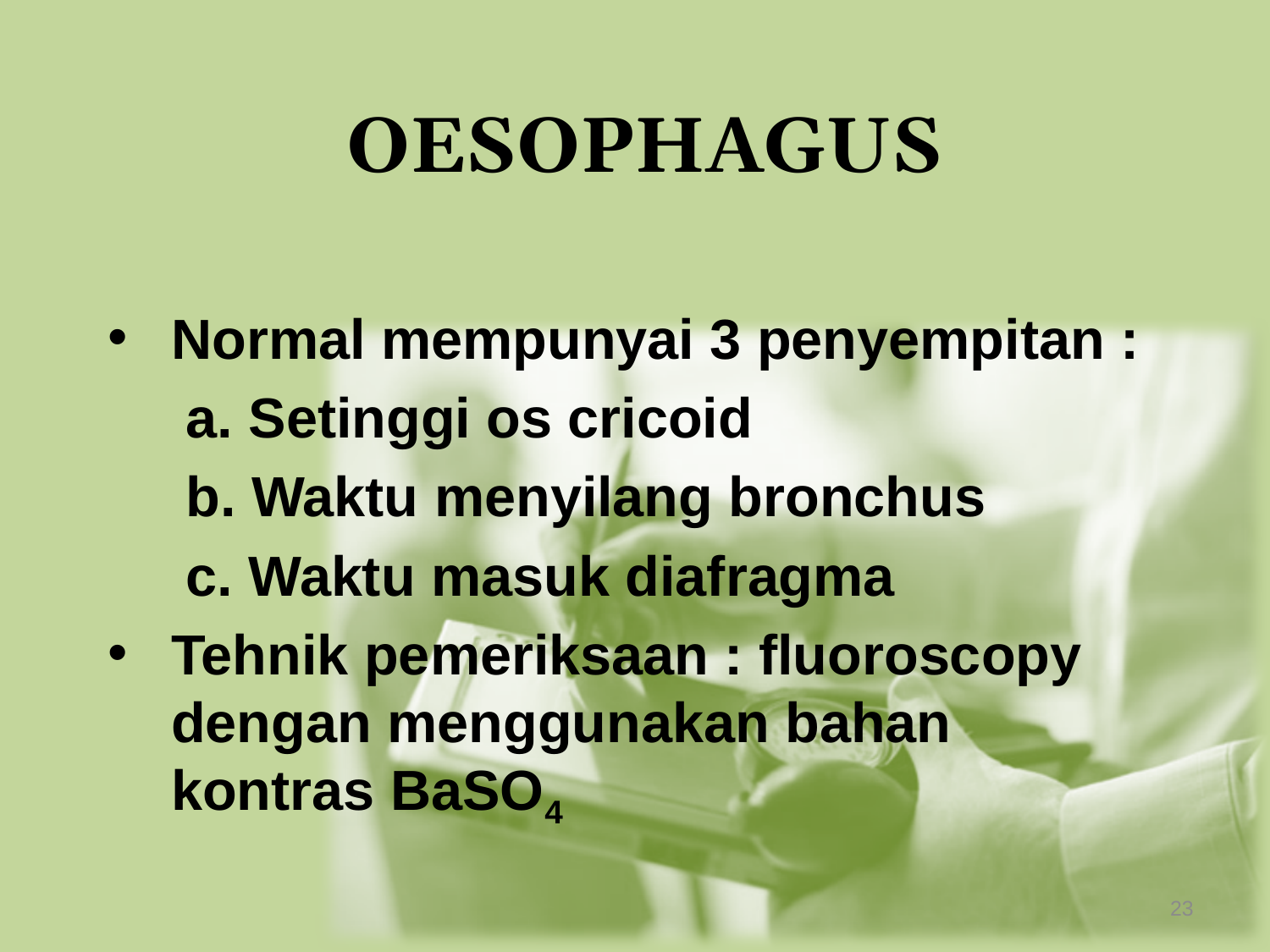

# OESOPHAGUS
Normal mempunyai 3 penyempitan :
     a. Setinggi os cricoid
     b. Waktu menyilang bronchus
     c. Waktu masuk diafragma
Tehnik pemeriksaan : fluoroscopy dengan menggunakan bahan kontras BaSO4
23